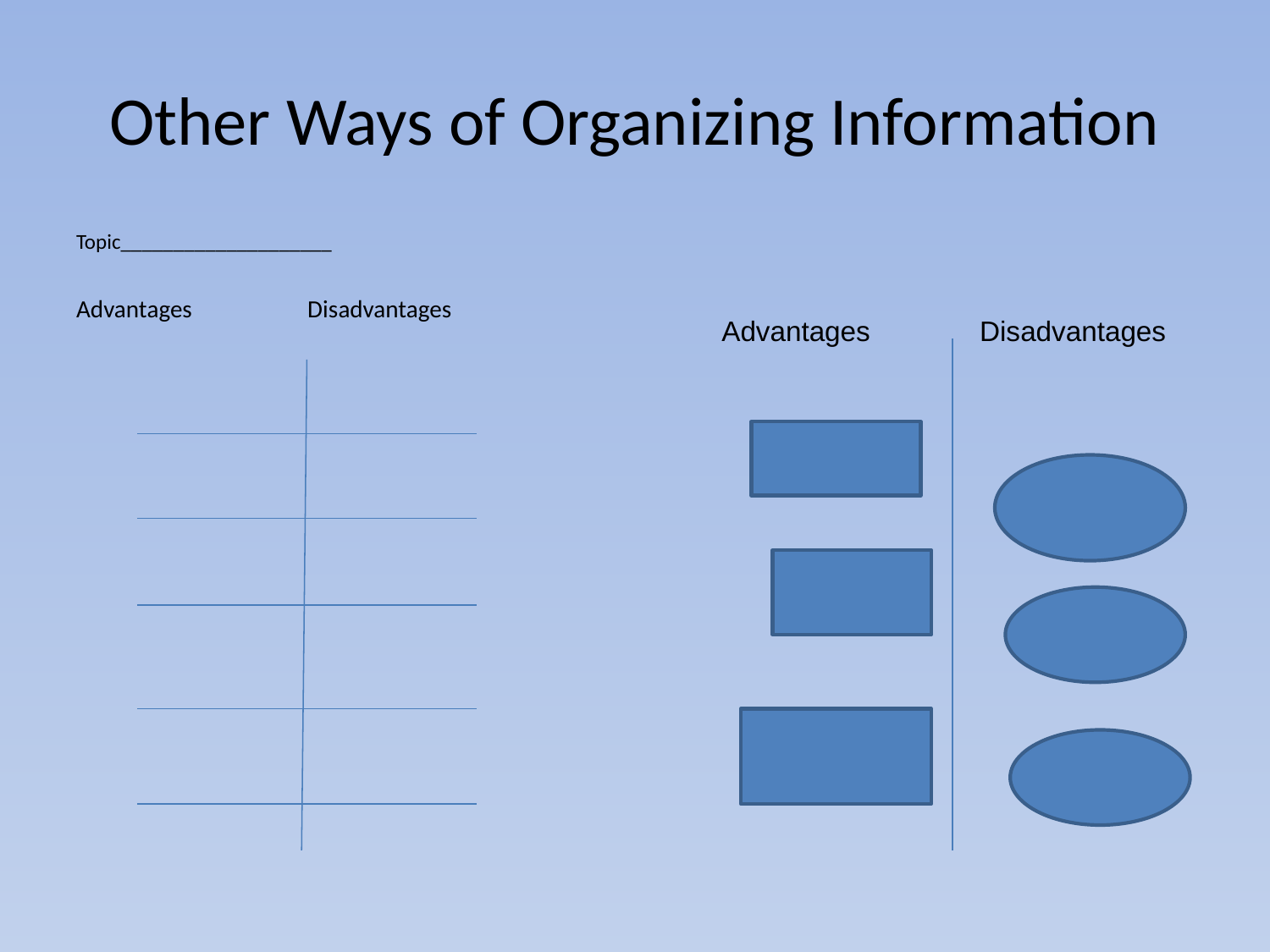

# Other Ways of Organizing Information
Topic____________________

Advantages 	                   Disadvantages
Advantages              Disadvantages